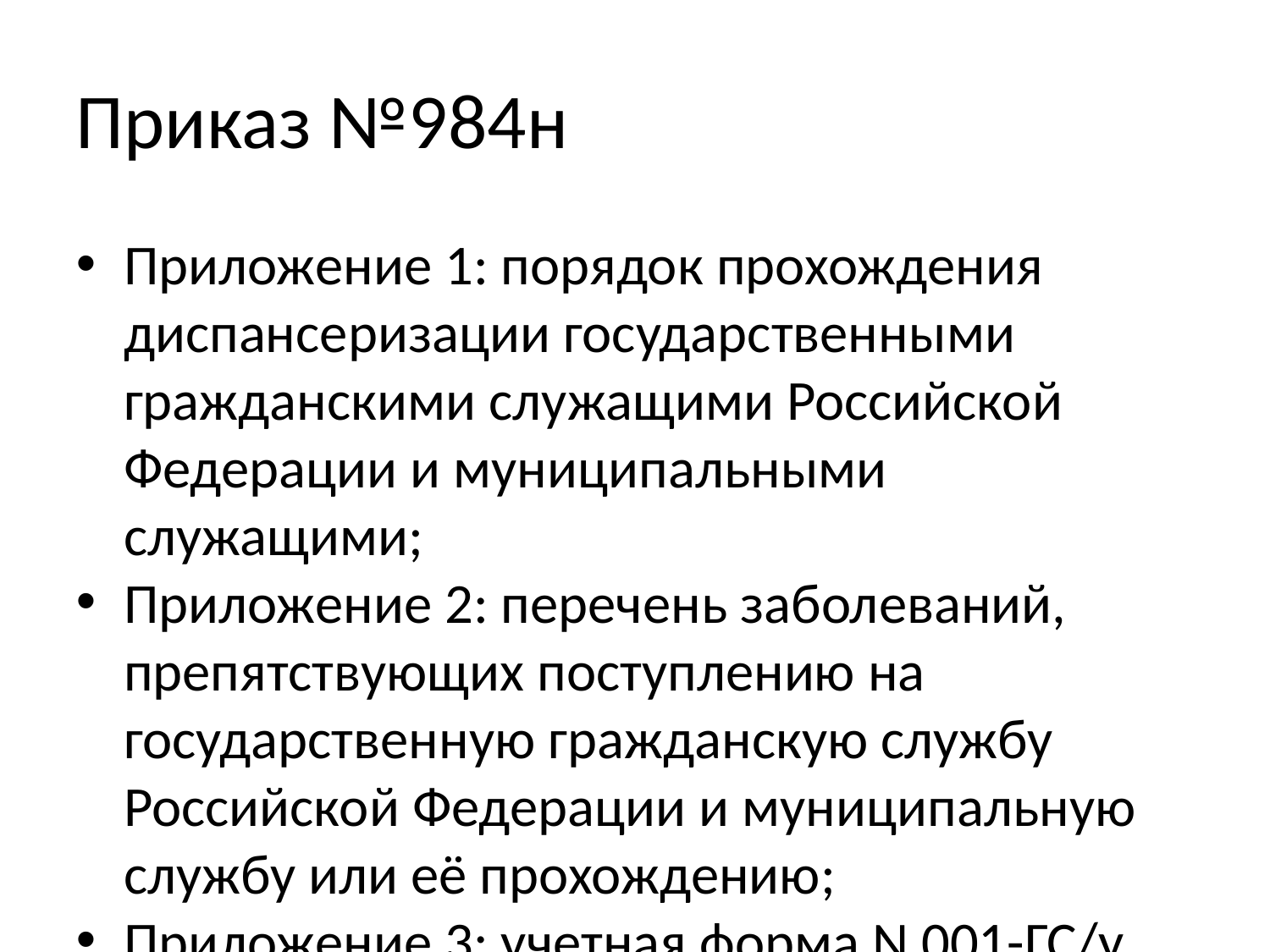

Приказ №984н
Приложение 1: порядок прохождения диспансеризации государственными гражданскими служащими Российской Федерации и муниципальными служащими;
Приложение 2: перечень заболеваний, препятствующих поступлению на государственную гражданскую службу Российской Федерации и муниципальную службу или её прохождению;
Приложение 3: учетная форма N 001-ГС/у "Заключение медицинского учреждения о наличии (отсутствии) заболевания, препятствующего поступлению на государственную гражданскую службу Российской Федерации и муниципальную службу или ее прохождению".